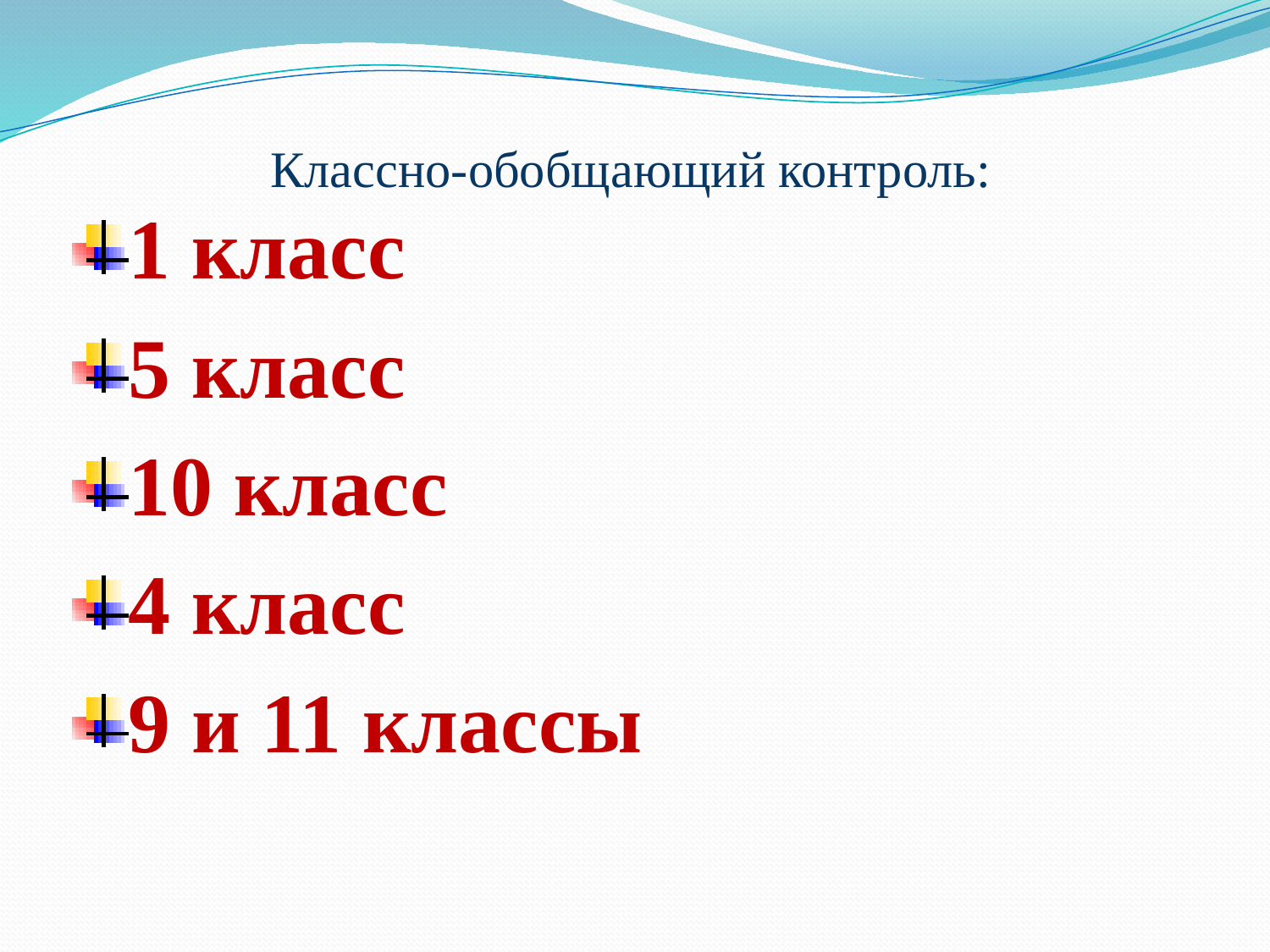

# Классно-обобщающий контроль:
1 класс
5 класс
10 класс
4 класс
9 и 11 классы